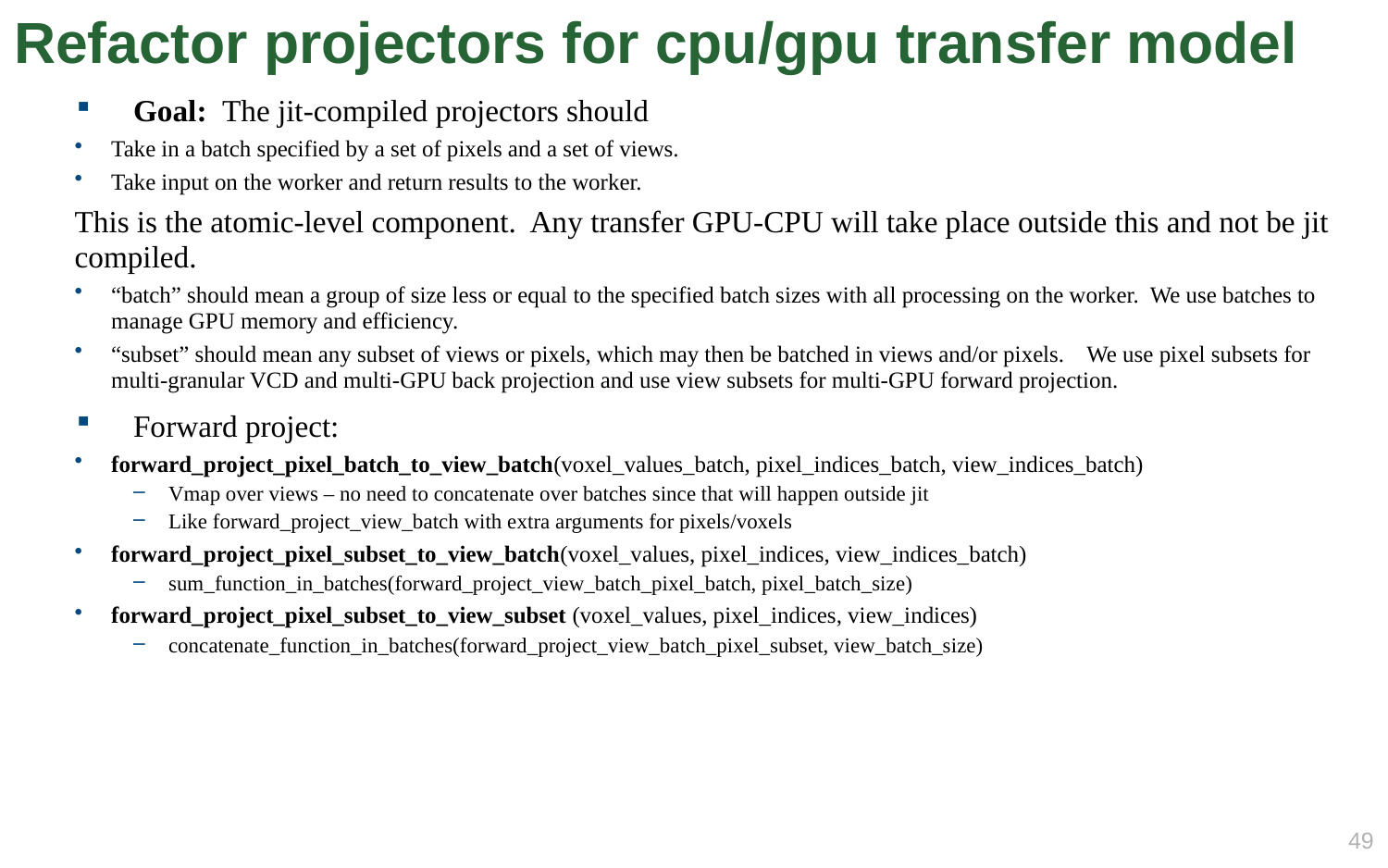

# Refactor projectors for cpu/gpu transfer model
 Goal:  The jit-compiled projectors should
Take in a batch specified by a set of pixels and a set of views.
Take input on the worker and return results to the worker.
This is the atomic-level component.  Any transfer GPU-CPU will take place outside this and not be jit compiled.
“batch” should mean a group of size less or equal to the specified batch sizes with all processing on the worker.  We use batches to manage GPU memory and efficiency.
“subset” should mean any subset of views or pixels, which may then be batched in views and/or pixels.    We use pixel subsets for multi-granular VCD and multi-GPU back projection and use view subsets for multi-GPU forward projection.
 Forward project:
forward_project_pixel_batch_to_view_batch(voxel_values_batch, pixel_indices_batch, view_indices_batch)
Vmap over views – no need to concatenate over batches since that will happen outside jit
Like forward_project_view_batch with extra arguments for pixels/voxels
forward_project_pixel_subset_to_view_batch(voxel_values, pixel_indices, view_indices_batch)
sum_function_in_batches(forward_project_view_batch_pixel_batch, pixel_batch_size)
forward_project_pixel_subset_to_view_subset (voxel_values, pixel_indices, view_indices)
concatenate_function_in_batches(forward_project_view_batch_pixel_subset, view_batch_size)
49